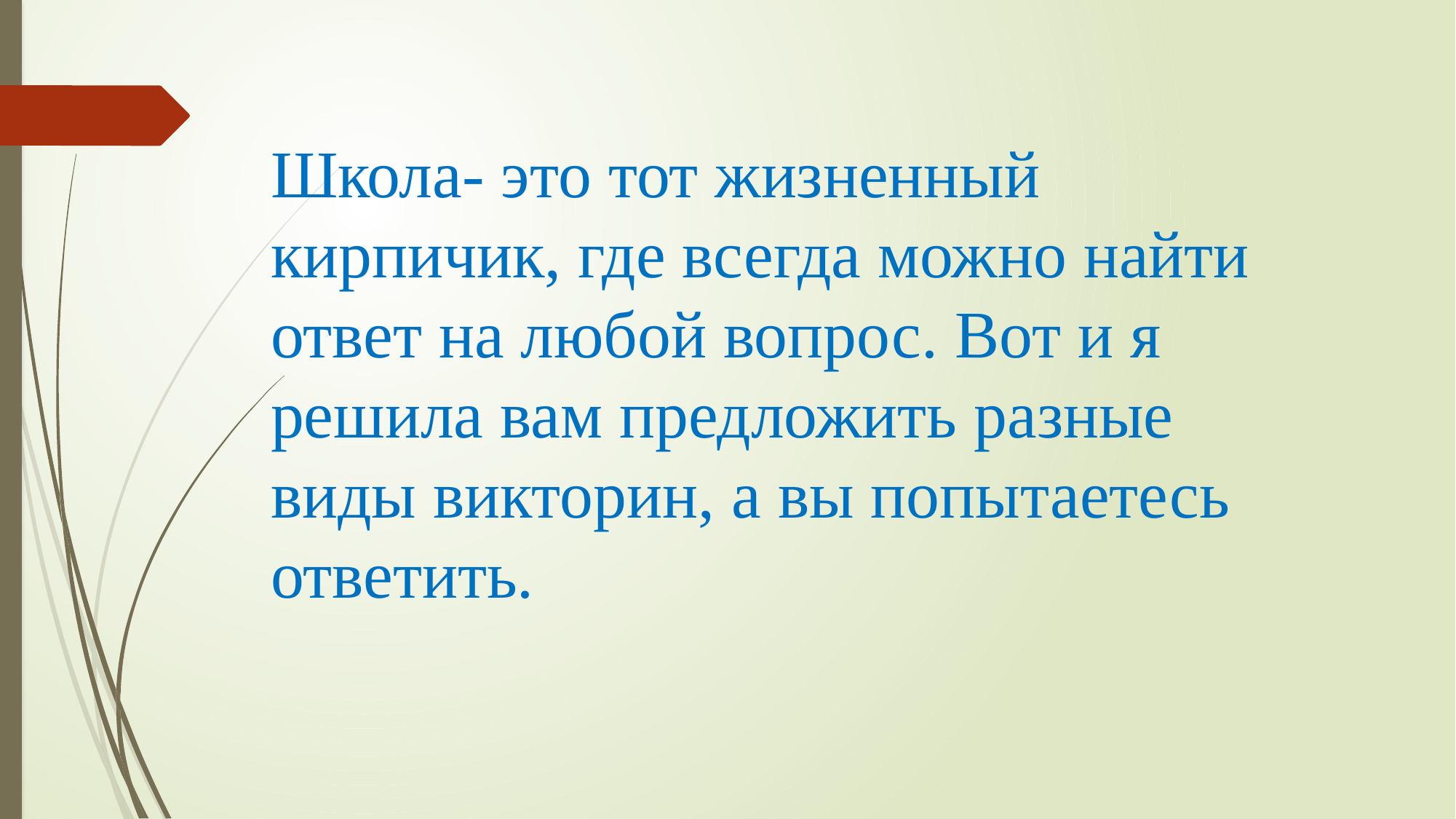

# Школа- это тот жизненный кирпичик, где всегда можно найти ответ на любой вопрос. Вот и я решила вам предложить разные виды викторин, а вы попытаетесь ответить.